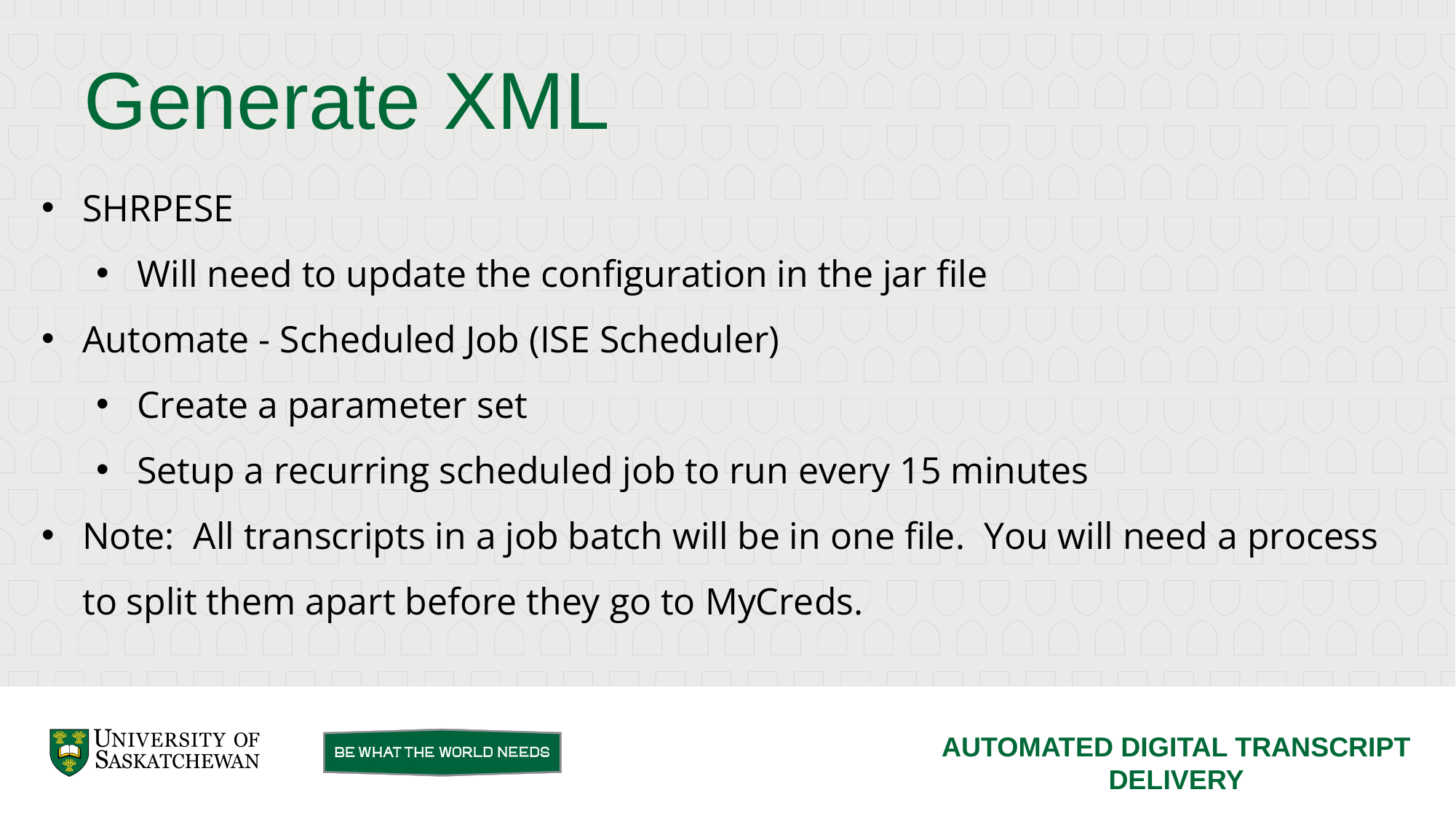

Generate XML
SHRPESE
Will need to update the configuration in the jar file
Automate - Scheduled Job (ISE Scheduler)
Create a parameter set
Setup a recurring scheduled job to run every 15 minutes
Note:  All transcripts in a job batch will be in one file.  You will need a process to split them apart before they go to MyCreds.

AUTOMATED DIGITAL TRANSCRIPT DELIVERY